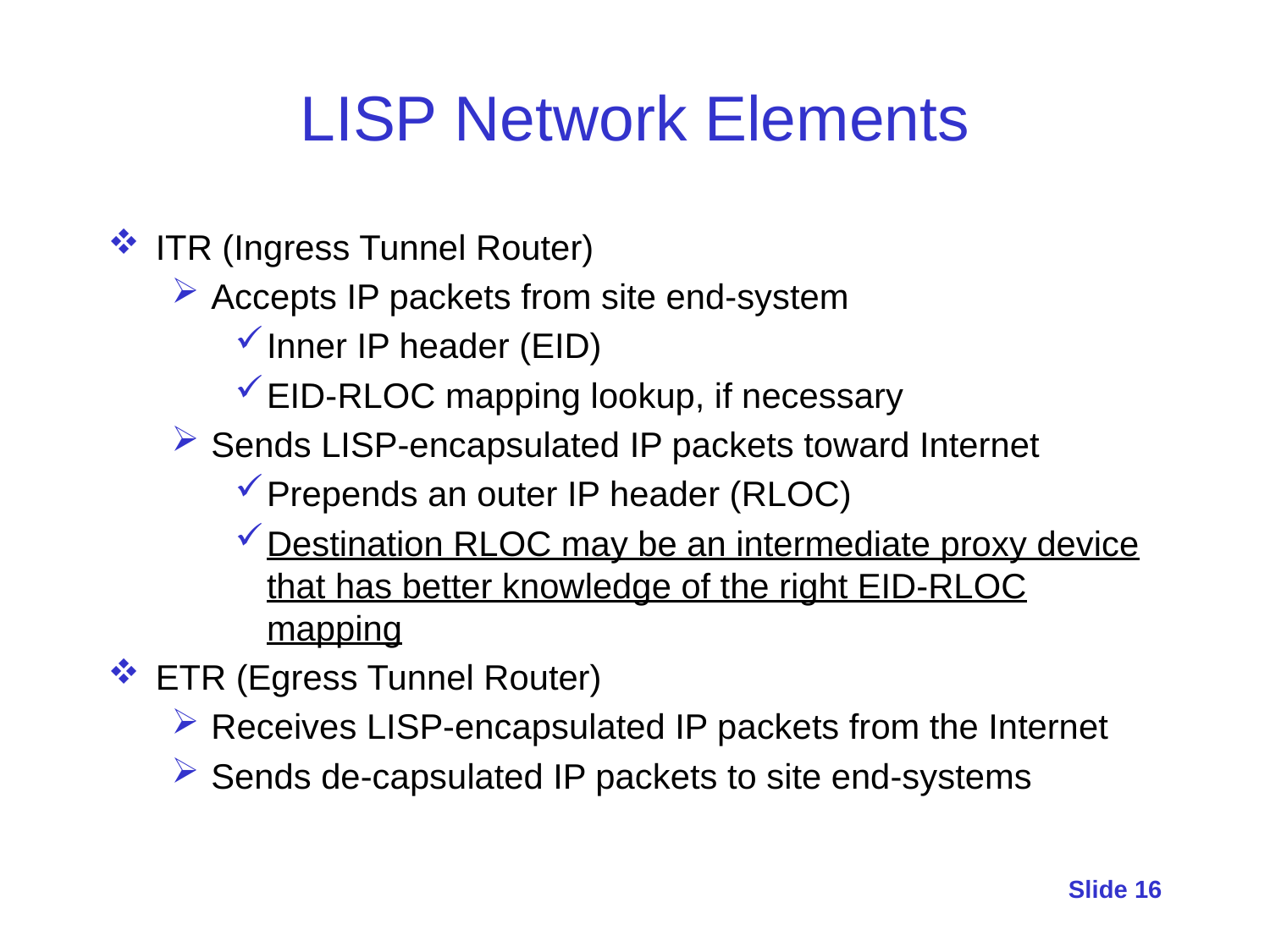

# LISP Network Elements
ITR (Ingress Tunnel Router)
Accepts IP packets from site end-system
Inner IP header (EID)
EID-RLOC mapping lookup, if necessary
Sends LISP-encapsulated IP packets toward Internet
Prepends an outer IP header (RLOC)
Destination RLOC may be an intermediate proxy device that has better knowledge of the right EID-RLOC mapping
ETR (Egress Tunnel Router)
Receives LISP-encapsulated IP packets from the Internet
Sends de-capsulated IP packets to site end-systems
Slide 16